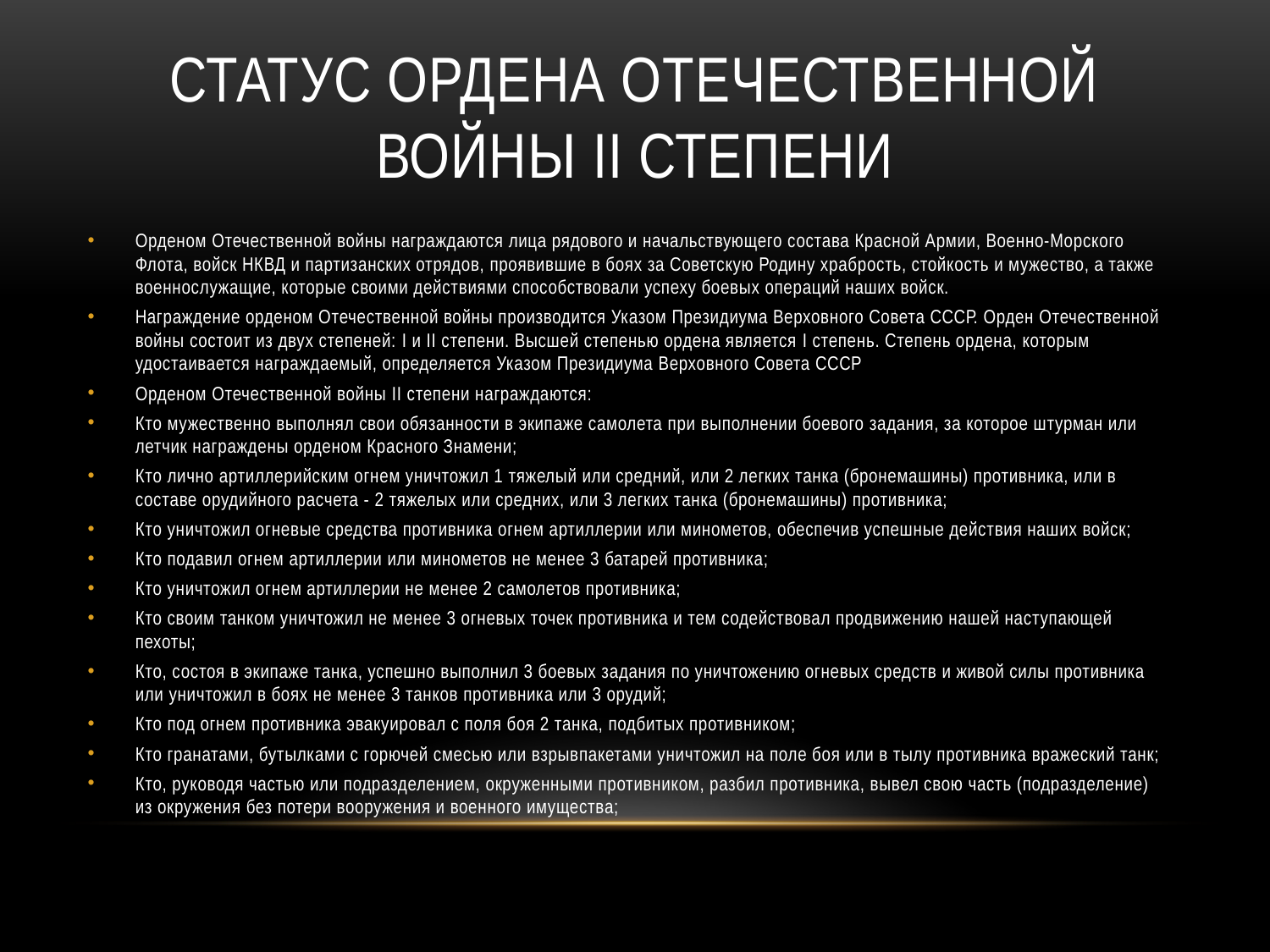

# Статус Ордена Отечественной Войны II степени
Орденом Отечественной войны награждаются лица рядового и начальствующего состава Красной Армии, Военно-Морского Флота, войск НКВД и партизанских отрядов, проявившие в боях за Советскую Родину храбрость, стойкость и мужество, а также военнослужащие, которые своими действиями способствовали успеху боевых операций наших войск.
Награждение орденом Отечественной войны производится Указом Президиума Верховного Совета СССР. Орден Отечественной войны состоит из двух степеней: I и II степени. Высшей степенью ордена является I степень. Степень ордена, которым удостаивается награждаемый, определяется Указом Президиума Верховного Совета СССР
Орденом Отечественной войны II степени награждаются:
Кто мужественно выполнял свои обязанности в экипаже самолета при выполнении боевого задания, за которое штурман или летчик награждены орденом Красного Знамени;
Кто лично артиллерийским огнем уничтожил 1 тяжелый или средний, или 2 легких танка (бронемашины) противника, или в составе орудийного расчета - 2 тяжелых или средних, или 3 легких танка (бронемашины) противника;
Кто уничтожил огневые средства противника огнем артиллерии или минометов, обеспечив успешные действия наших войск;
Кто подавил огнем артиллерии или минометов не менее 3 батарей противника;
Кто уничтожил огнем артиллерии не менее 2 самолетов противника;
Кто своим танком уничтожил не менее 3 огневых точек противника и тем содействовал продвижению нашей наступающей пехоты;
Кто, состоя в экипаже танка, успешно выполнил 3 боевых задания по уничтожению огневых средств и живой силы противника или уничтожил в боях не менее 3 танков противника или 3 орудий;
Кто под огнем противника эвакуировал с поля боя 2 танка, подбитых противником;
Кто гранатами, бутылками с горючей смесью или взрывпакетами уничтожил на поле боя или в тылу противника вражеский танк;
Кто, руководя частью или подразделением, окруженными противником, разбил противника, вывел свою часть (подразделение) из окружения без потери вооружения и военного имущества;